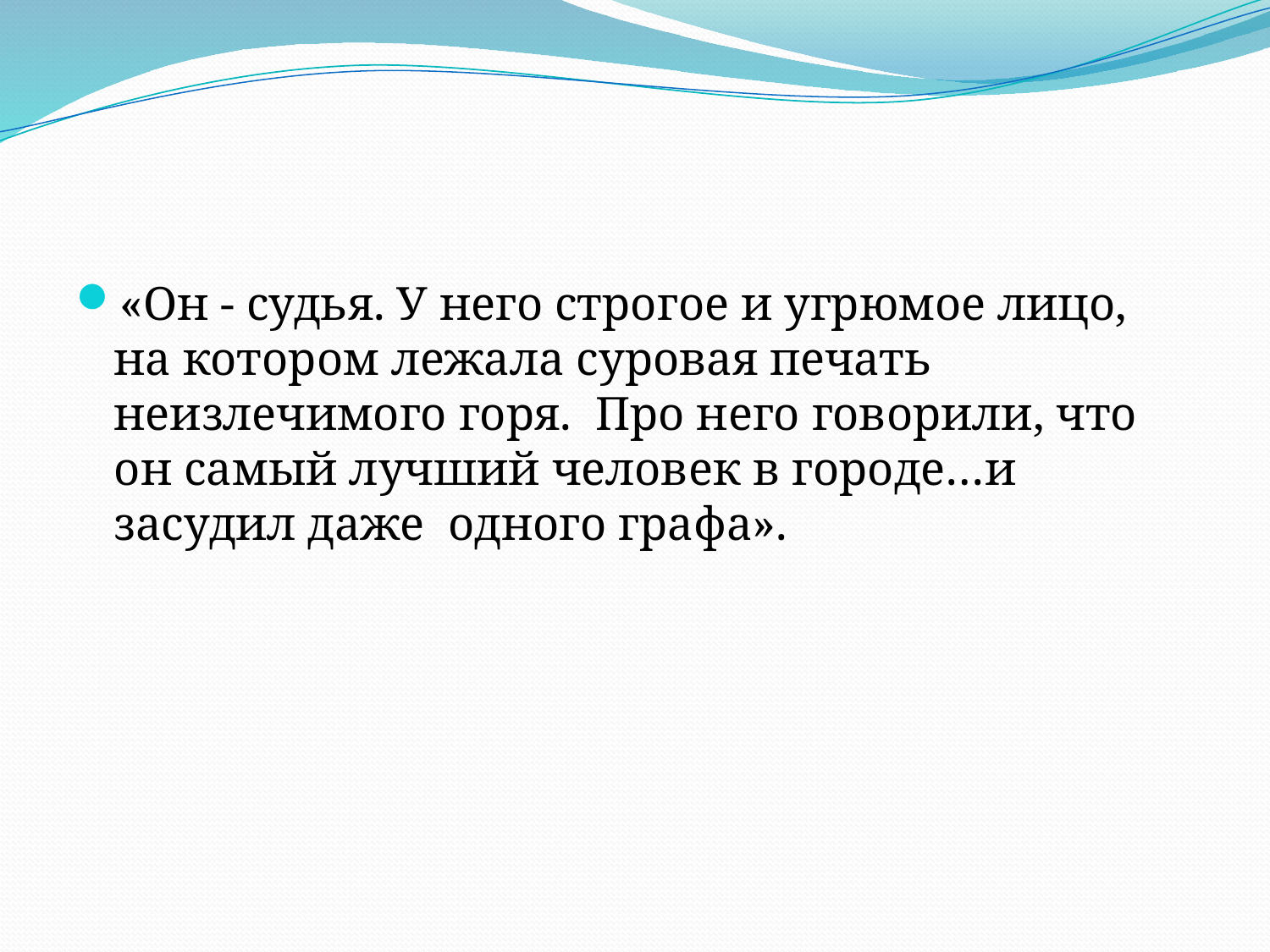

#
«Он - судья. У него строгое и угрюмое лицо, на котором лежала суровая печать неизлечимого горя.  Про него говорили, что он самый лучший человек в городе…и засудил даже  одного графа».